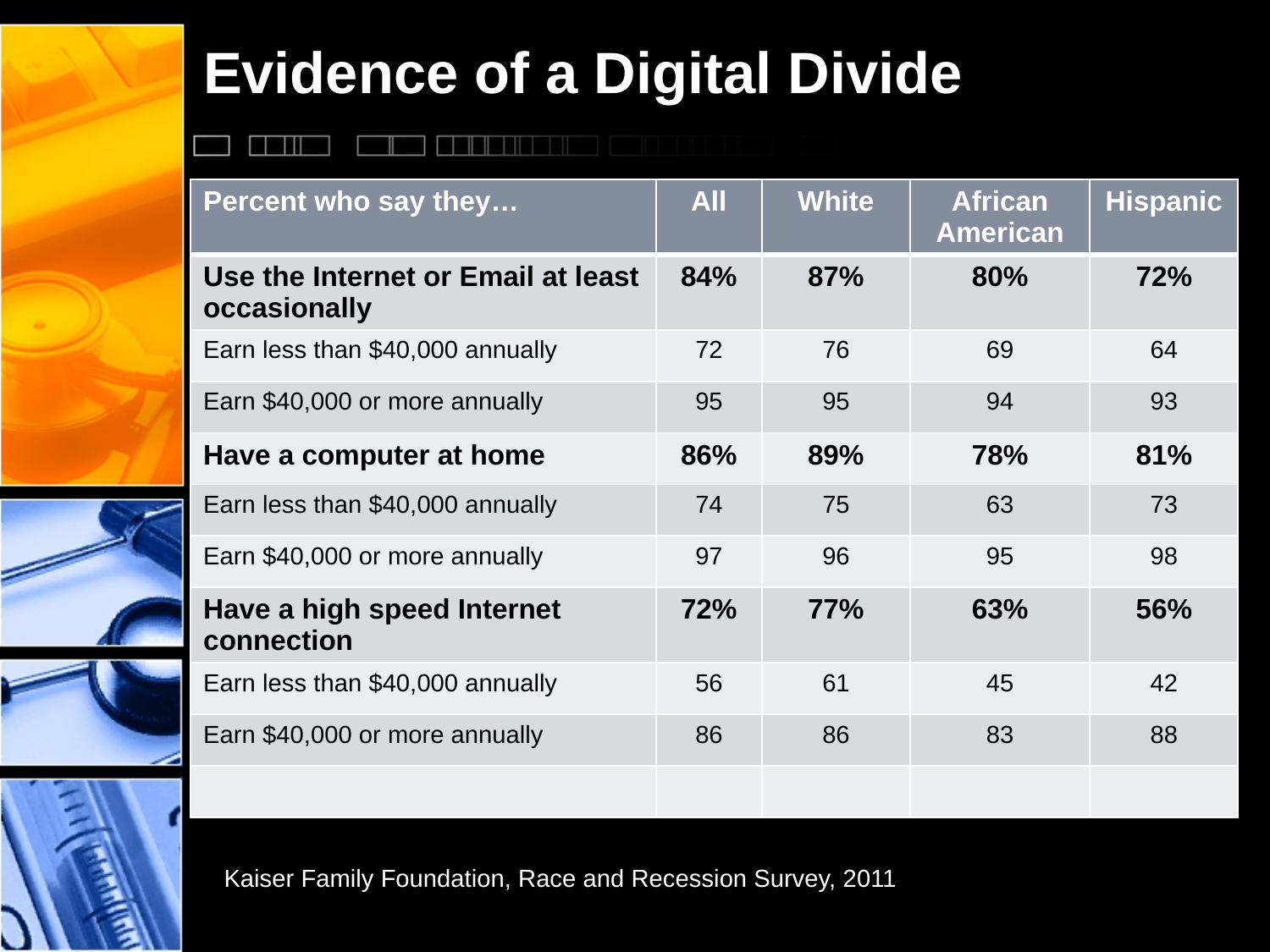

# Evidence of a Digital Divide
| Percent who say they… | All | White | African American | Hispanic |
| --- | --- | --- | --- | --- |
| Use the Internet or Email at least occasionally | 84% | 87% | 80% | 72% |
| Earn less than $40,000 annually | 72 | 76 | 69 | 64 |
| Earn $40,000 or more annually | 95 | 95 | 94 | 93 |
| Have a computer at home | 86% | 89% | 78% | 81% |
| Earn less than $40,000 annually | 74 | 75 | 63 | 73 |
| Earn $40,000 or more annually | 97 | 96 | 95 | 98 |
| Have a high speed Internet connection | 72% | 77% | 63% | 56% |
| Earn less than $40,000 annually | 56 | 61 | 45 | 42 |
| Earn $40,000 or more annually | 86 | 86 | 83 | 88 |
|  |  |  |  |  |
Kaiser Family Foundation, Race and Recession Survey, 2011